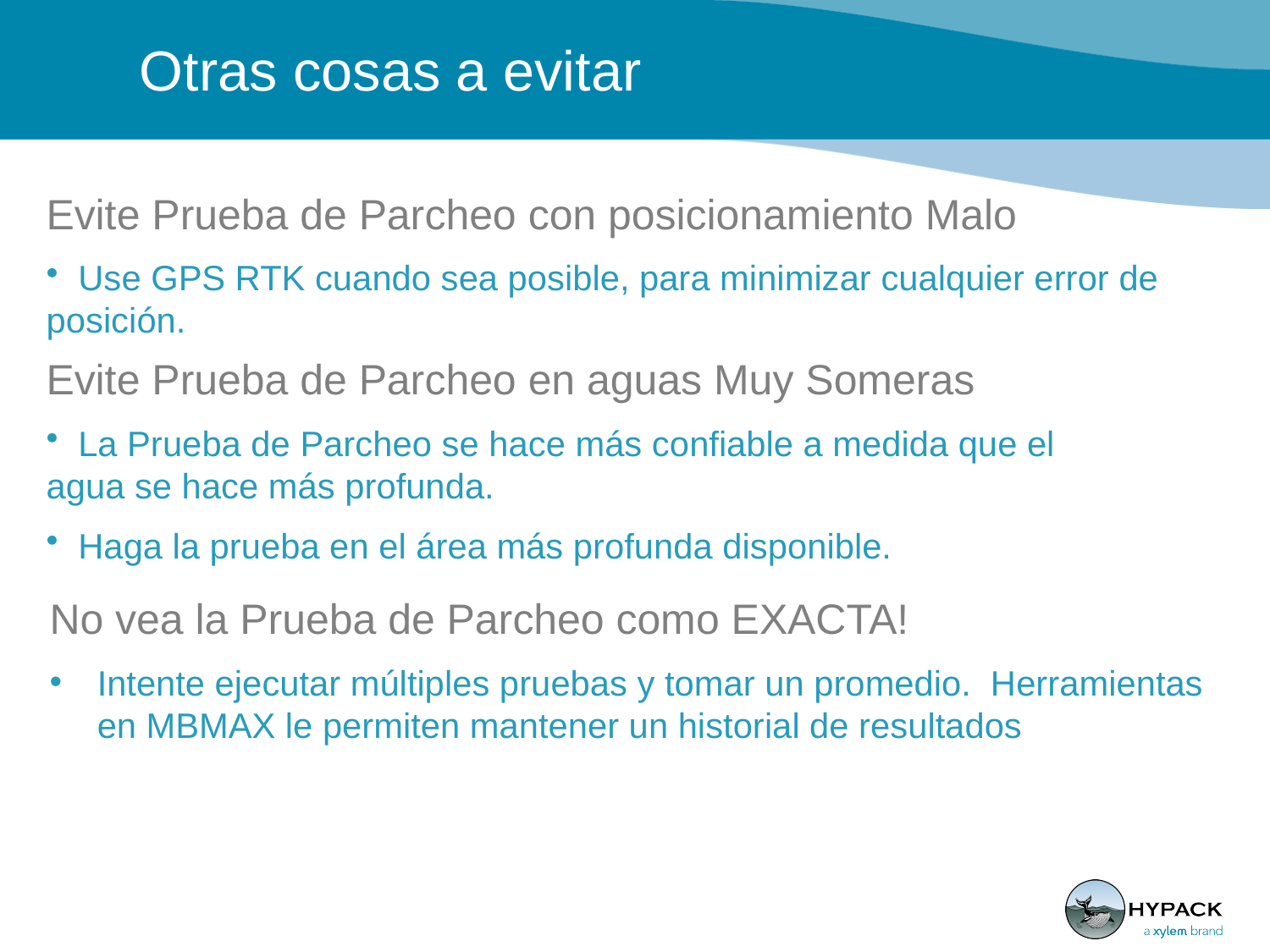

Otras cosas a evitar
Evite Prueba de Parcheo con posicionamiento Malo
  Use GPS RTK cuando sea posible, para minimizar cualquier error de posición.
Evite Prueba de Parcheo en aguas Muy Someras
  La Prueba de Parcheo se hace más confiable a medida que el agua se hace más profunda.
  Haga la prueba en el área más profunda disponible.
No vea la Prueba de Parcheo como EXACTA!
Intente ejecutar múltiples pruebas y tomar un promedio.  Herramientas en MBMAX le permiten mantener un historial de resultados